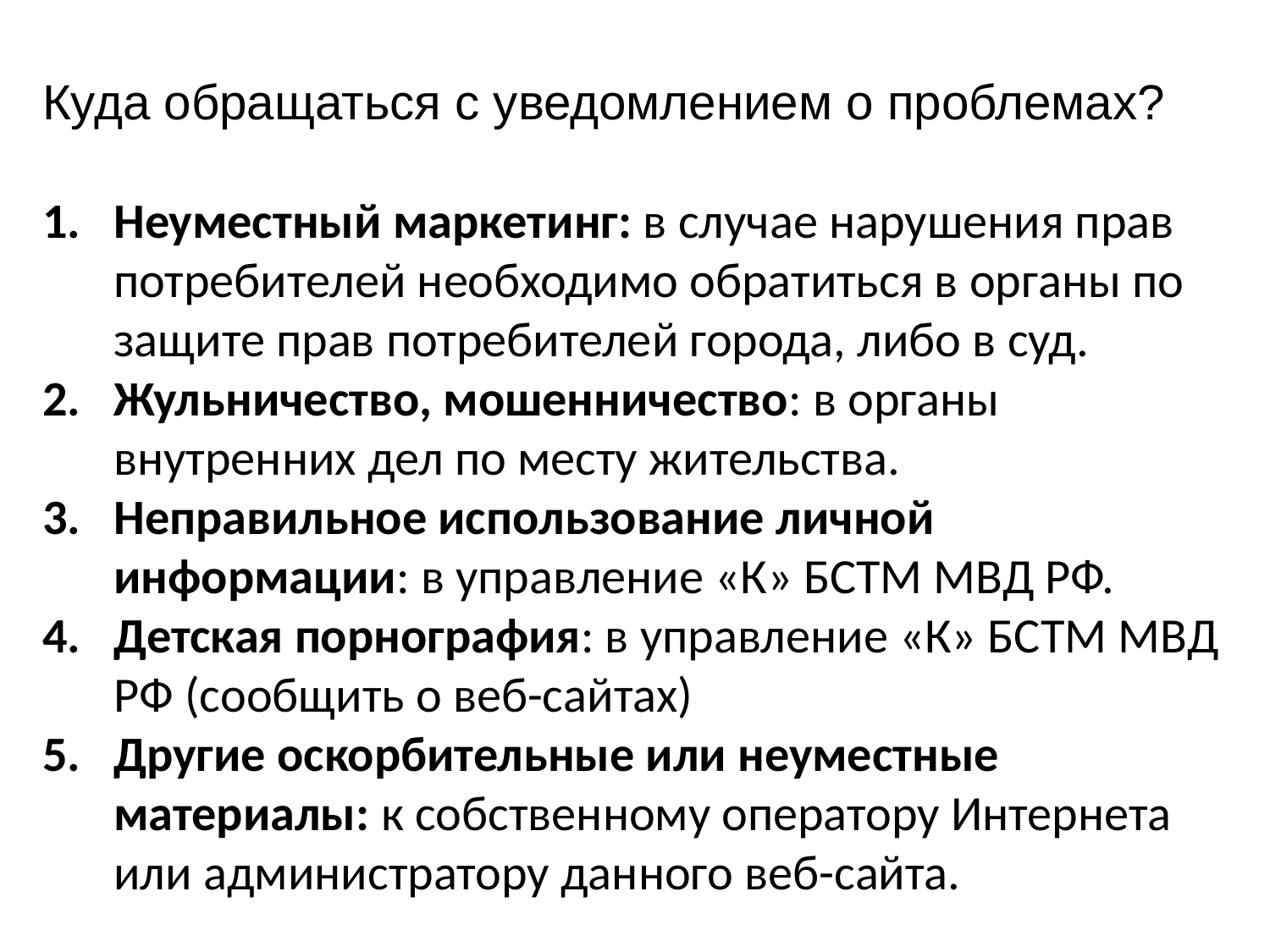

Куда обращаться с уведомлением о проблемах?

Неуместный маркетинг: в случае нарушения прав потребителей необходимо обратиться в органы по защите прав потребителей города, либо в суд.
Жульничество, мошенничество: в органы внутренних дел по месту жительства.
Неправильное использование личной информации: в управление «К» БСТМ МВД РФ.
Детская порнография: в управление «К» БСТМ МВД РФ (сообщить о веб-сайтах)
Другие оскорбительные или неуместные материалы: к собственному оператору Интернета или администратору данного веб-сайта.